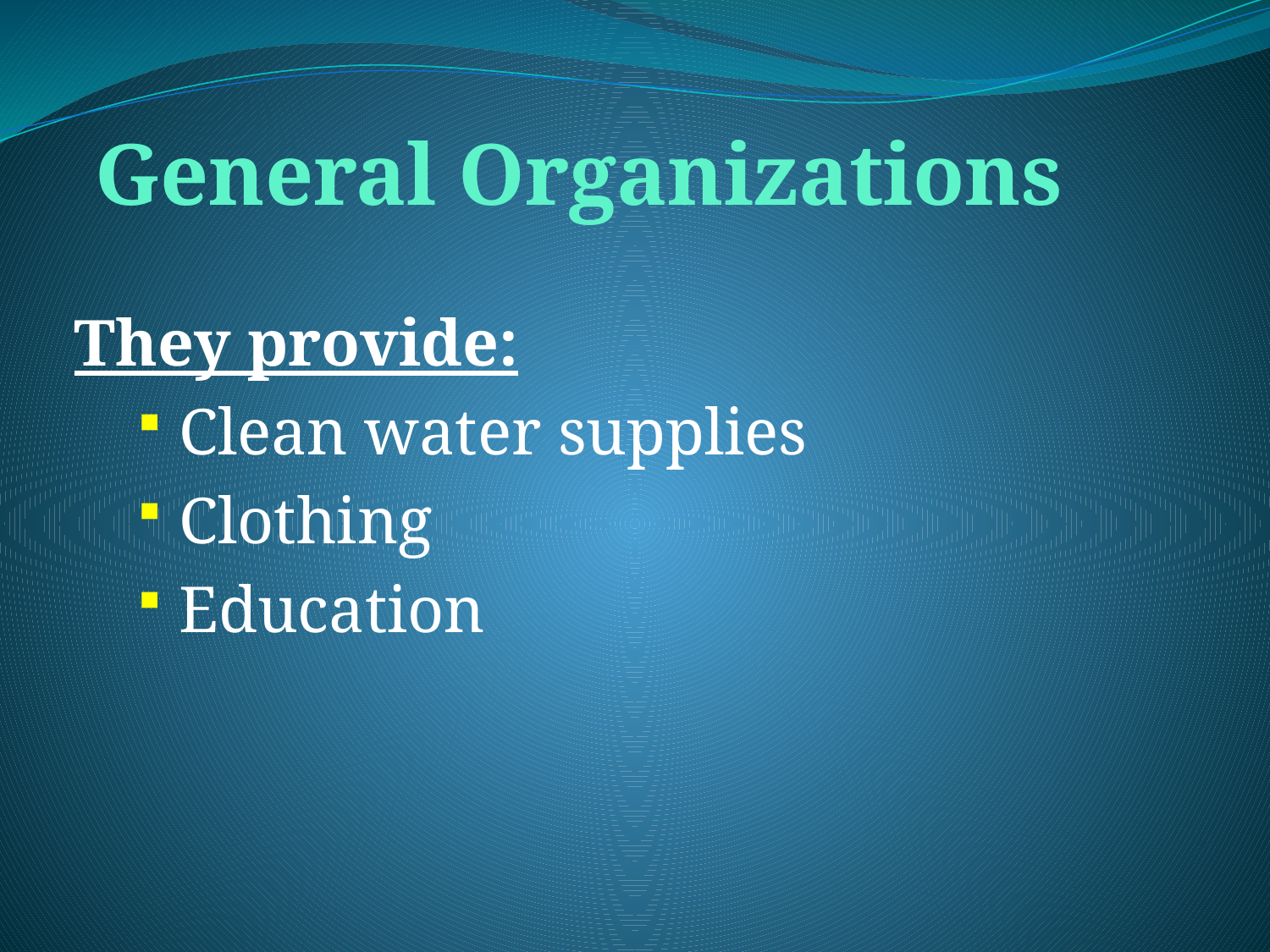

# General Organizations
They provide:
 Clean water supplies
 Clothing
 Education